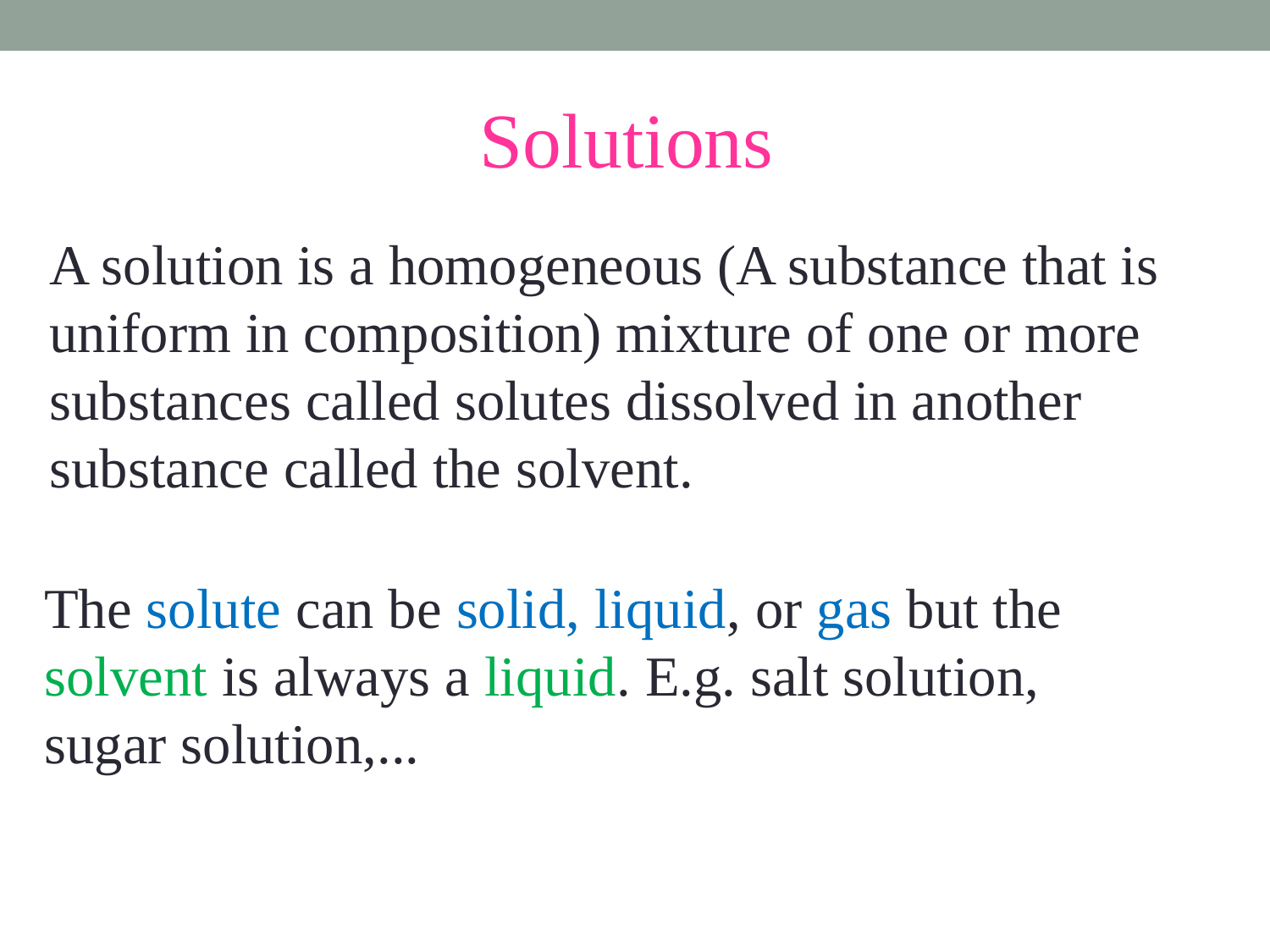

Solutions
A solution is a homogeneous (A substance that is uniform in composition) mixture of one or more substances called solutes dissolved in another substance called the solvent.
The solute can be solid, liquid, or gas but the solvent is always a liquid. E.g. salt solution, sugar solution,...